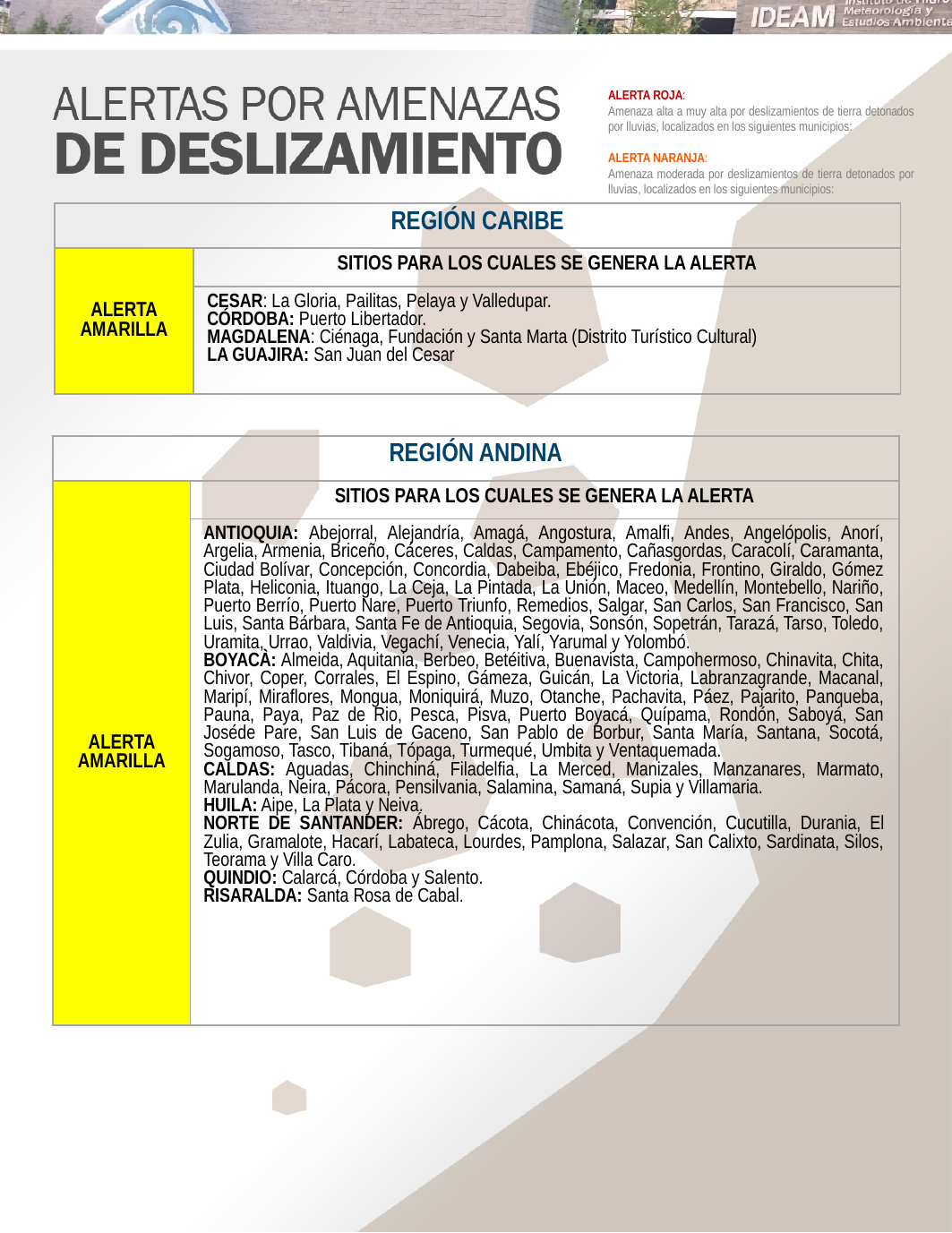

ALERTA ROJA:
Amenaza alta a muy alta por deslizamientos de tierra detonados por lluvias, localizados en los siguientes municipios:

ALERTA NARANJA:
Amenaza moderada por deslizamientos de tierra detonados por lluvias, localizados en los siguientes municipios:
| REGIÓN CARIBE |  |
| --- | --- |
| ALERTA AMARILLA | SITIOS PARA LOS CUALES SE GENERA LA ALERTA |
|  | CESAR: La Gloria, Pailitas, Pelaya y Valledupar. CÓRDOBA: Puerto Libertador. MAGDALENA: Ciénaga, Fundación y Santa Marta (Distrito Turístico Cultural) LA GUAJIRA: San Juan del Cesar |
| REGIÓN ANDINA |  |
| --- | --- |
| ALERTA AMARILLA | SITIOS PARA LOS CUALES SE GENERA LA ALERTA |
|  | ANTIOQUIA: Abejorral, Alejandría, Amagá, Angostura, Amalfi, Andes, Angelópolis, Anorí, Argelia, Armenia, Briceño, Cáceres, Caldas, Campamento, Cañasgordas, Caracolí, Caramanta, Ciudad Bolívar, Concepción, Concordia, Dabeiba, Ebéjico, Fredonia, Frontino, Giraldo, Gómez Plata, Heliconia, Ituango, La Ceja, La Pintada, La Unión, Maceo, Medellín, Montebello, Nariño, Puerto Berrío, Puerto Nare, Puerto Triunfo, Remedios, Salgar, San Carlos, San Francisco, San Luis, Santa Bárbara, Santa Fe de Antioquia, Segovia, Sonsón, Sopetrán, Tarazá, Tarso, Toledo, Uramita, Urrao, Valdivia, Vegachí, Venecia, Yalí, Yarumal y Yolombó. BOYACÀ: Almeida, Aquitania, Berbeo, Betéitiva, Buenavista, Campohermoso, Chinavita, Chita, Chivor, Coper, Corrales, El Espino, Gámeza, Guicán, La Victoria, Labranzagrande, Macanal, Maripí, Miraflores, Mongua, Moniquirá, Muzo, Otanche, Pachavita, Páez, Pajarito, Panqueba, Pauna, Paya, Paz de Rio, Pesca, Pisva, Puerto Boyacá, Quípama, Rondón, Saboyá, San Joséde Pare, San Luis de Gaceno, San Pablo de Borbur, Santa María, Santana, Socotá, Sogamoso, Tasco, Tibaná, Tópaga, Turmequé, Umbita y Ventaquemada. CALDAS: Aguadas, Chinchiná, Filadelfia, La Merced, Manizales, Manzanares, Marmato, Marulanda, Neira, Pácora, Pensilvania, Salamina, Samaná, Supia y Villamaria. HUILA: Aipe, La Plata y Neiva. NORTE DE SANTANDER: Ábrego, Cácota, Chinácota, Convención, Cucutilla, Durania, El Zulia, Gramalote, Hacarí, Labateca, Lourdes, Pamplona, Salazar, San Calixto, Sardinata, Silos, Teorama y Villa Caro. QUINDIO: Calarcá, Córdoba y Salento. RISARALDA: Santa Rosa de Cabal. |